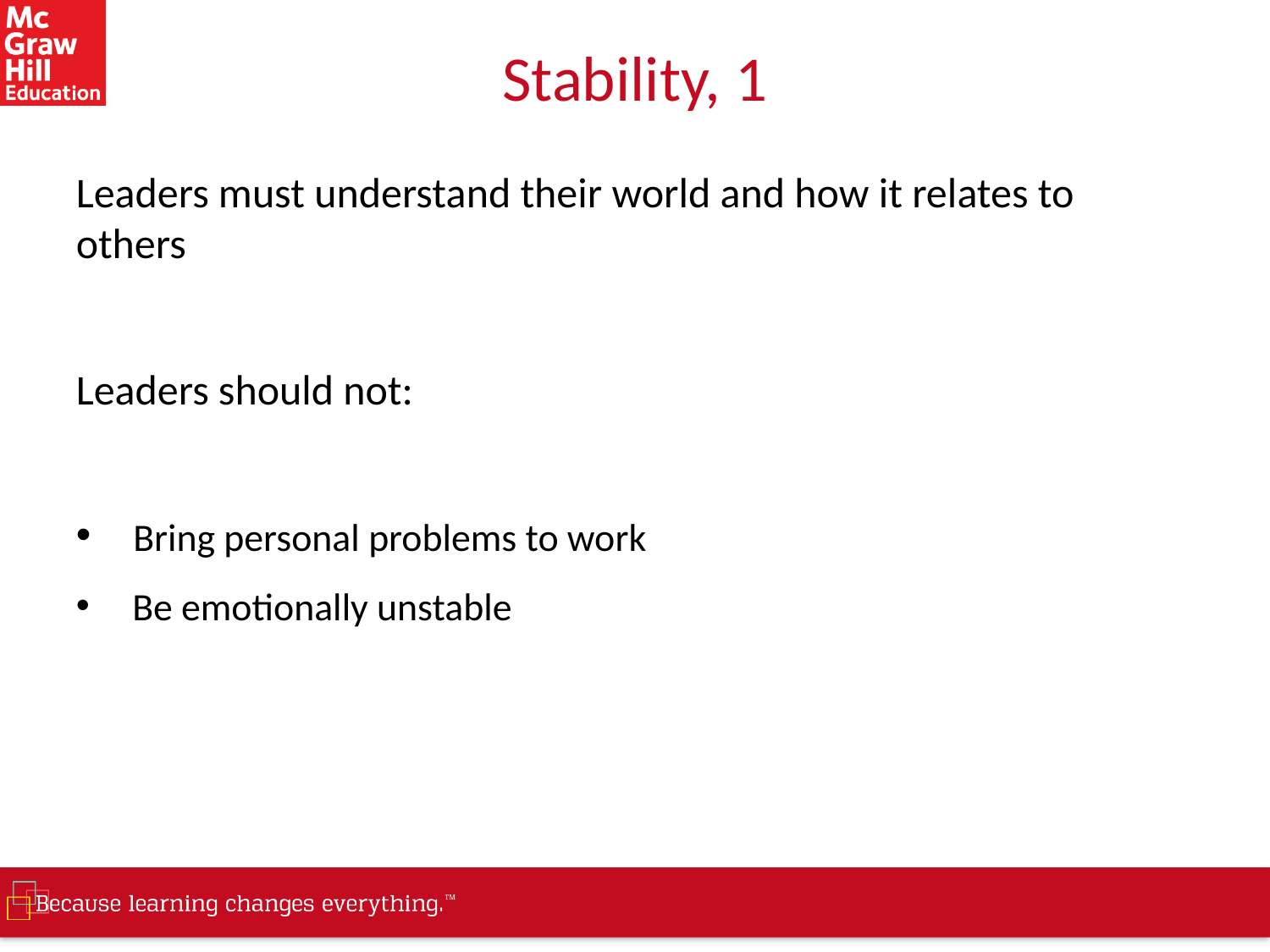

# Stability, 1
Leaders must understand their world and how it relates to others

Leaders should not:

 Bring personal problems to work
 Be emotionally unstable